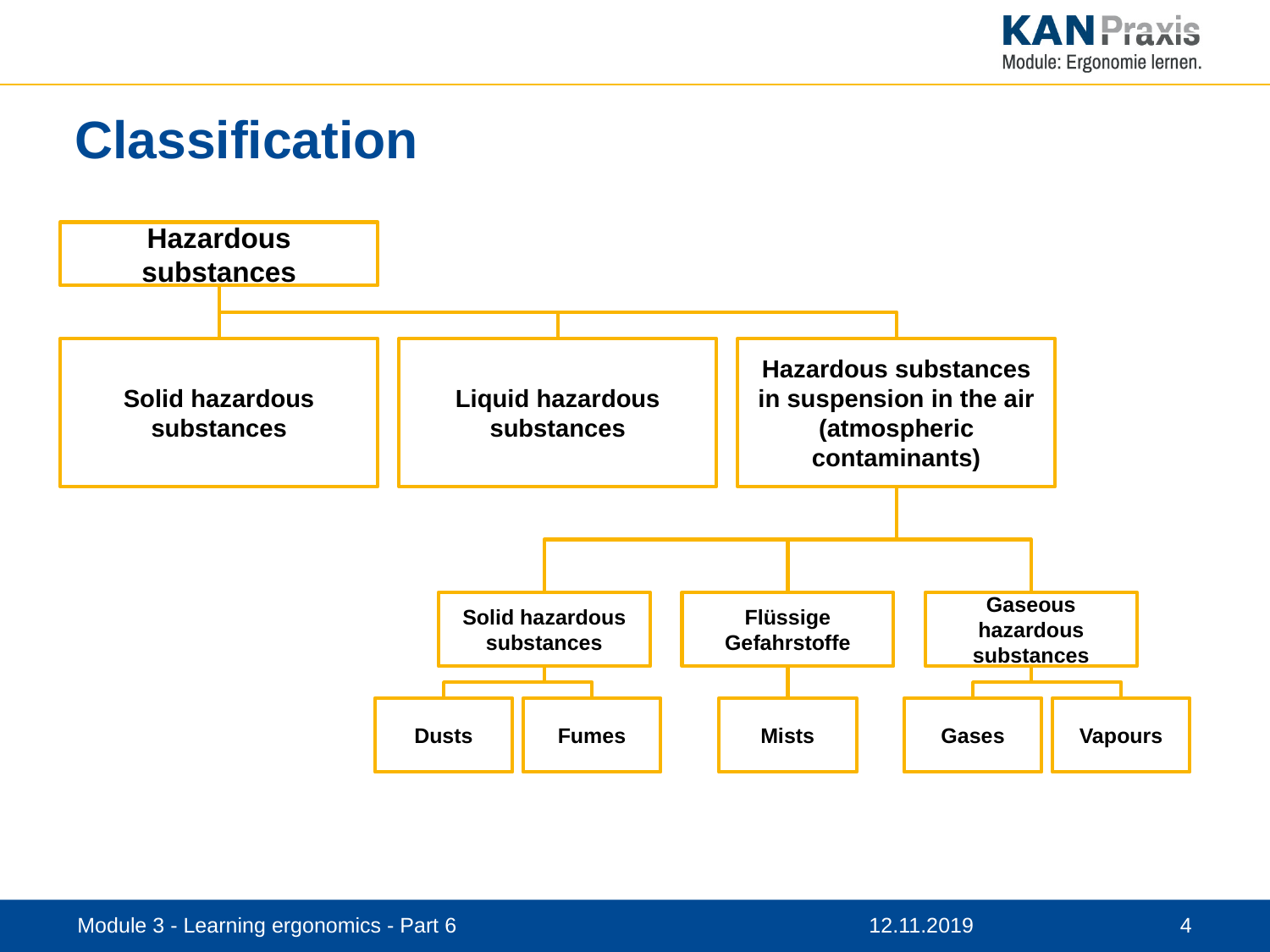

# Classification
Hazardous substances
Solid hazardous substances
Liquid hazardous substances
Hazardous substances in suspension in the air (atmospheric contaminants)
Solid hazardous substances
Flüssige Gefahrstoffe
Gaseous hazardous substances
Dusts
Fumes
Mists
Gases
Vapours
Module 3 - Learning ergonomics - Part 6
12.11.2019
4